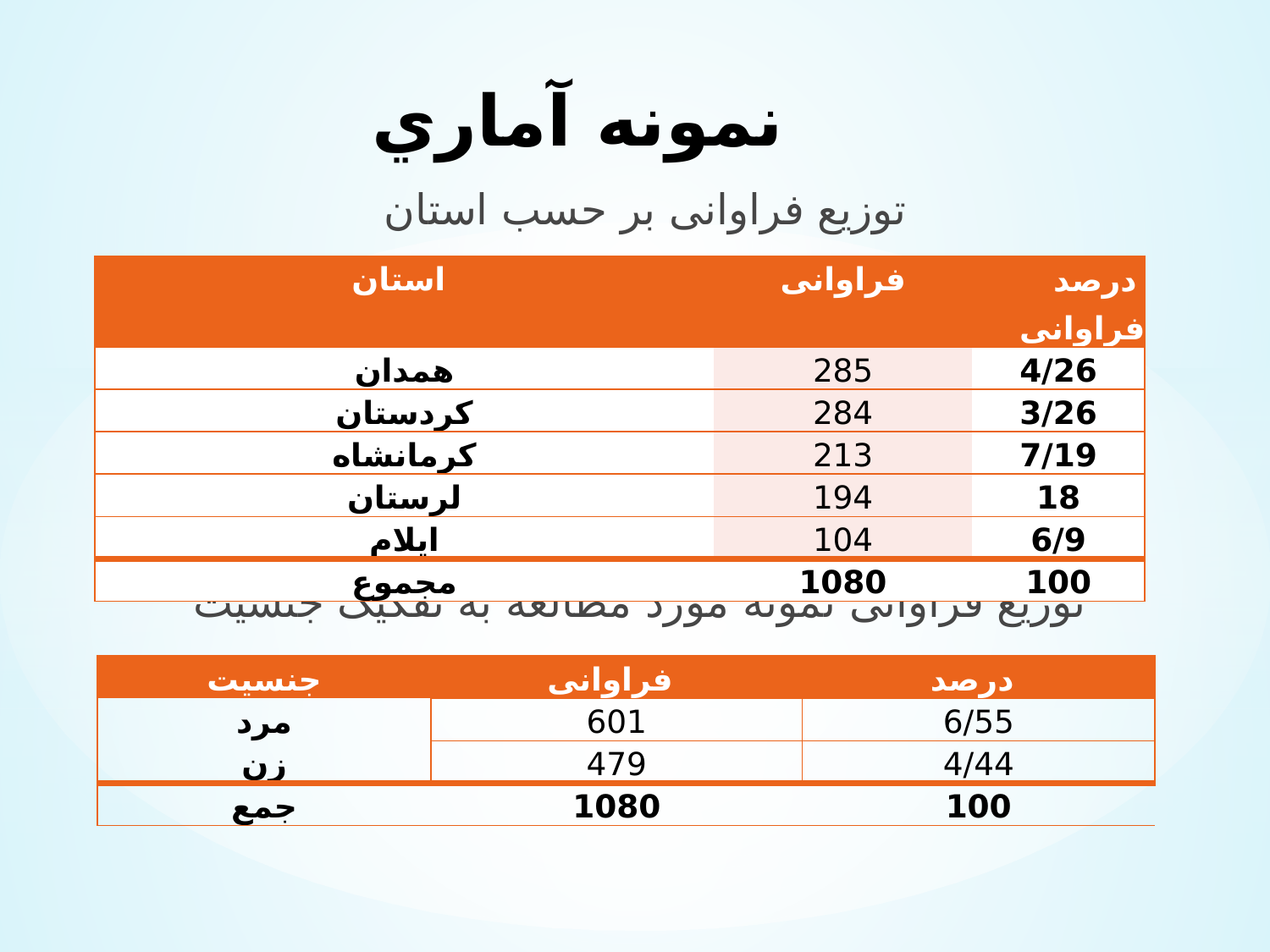

# نمونه آماري
توزیع فراوانی بر حسب استان

توزیع فراوانی نمونه مورد مطالعه به تفکیک جنسیت

| استان | فراوانی | درصد فراوانی |
| --- | --- | --- |
| همدان | 285 | 4/26 |
| کردستان | 284 | 3/26 |
| کرمانشاه | 213 | 7/19 |
| لرستان | 194 | 18 |
| ایلام | 104 | 6/9 |
| مجموع | 1080 | 100 |
| جنسیت | فراوانی | درصد |  |
| --- | --- | --- | --- |
| مرد | 601 |  | 6/55 |
| زن | 479 |  | 4/44 |
| جمع | 1080 |  | 100 |